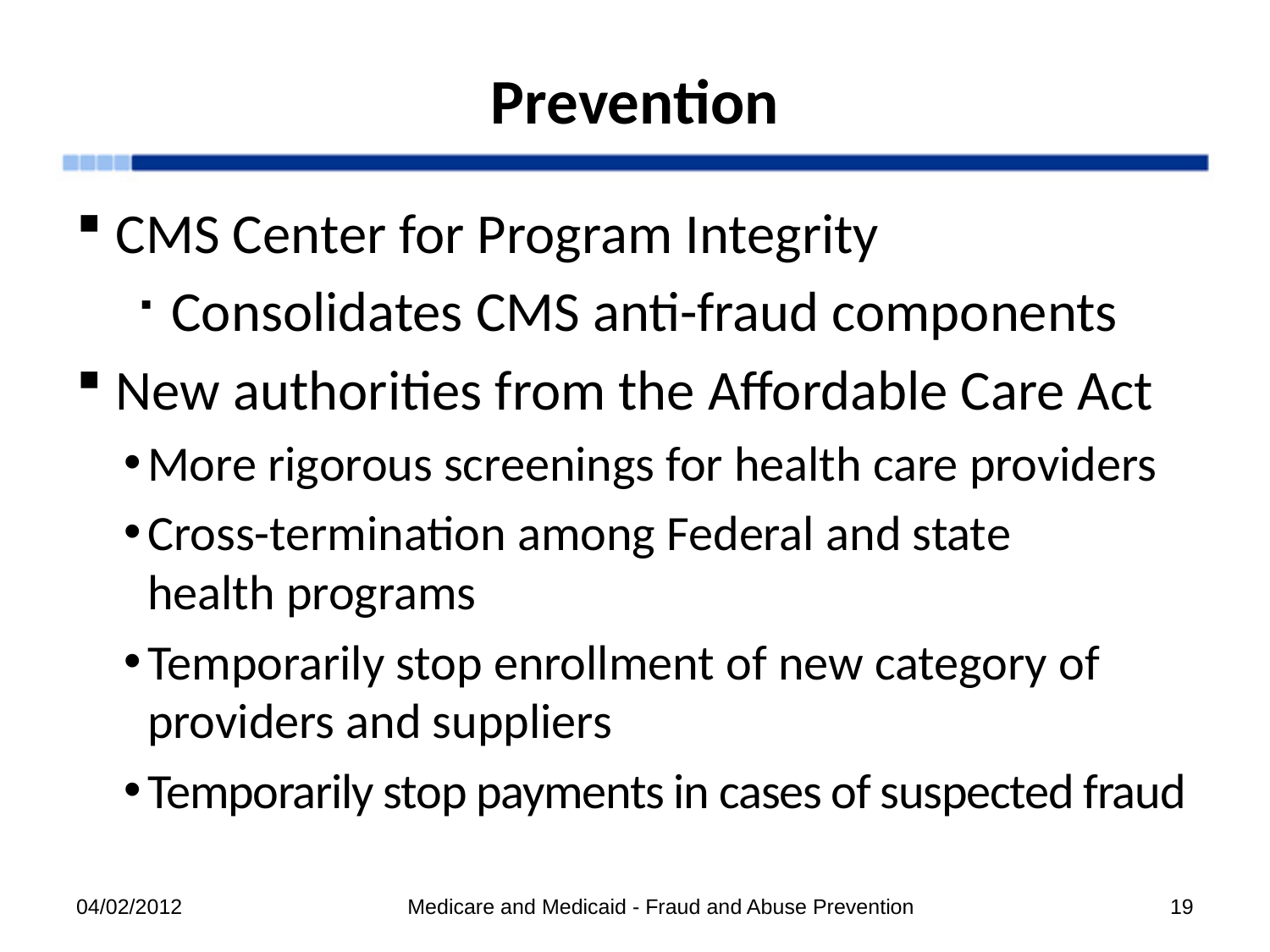

# Prevention
CMS Center for Program Integrity
Consolidates CMS anti-fraud components
New authorities from the Affordable Care Act
More rigorous screenings for health care providers
Cross-termination among Federal and state
health programs
Temporarily stop enrollment of new category of providers and suppliers
Temporarily stop payments in cases of suspected fraud

04/02/2012
Medicare and Medicaid - Fraud and Abuse Prevention
19